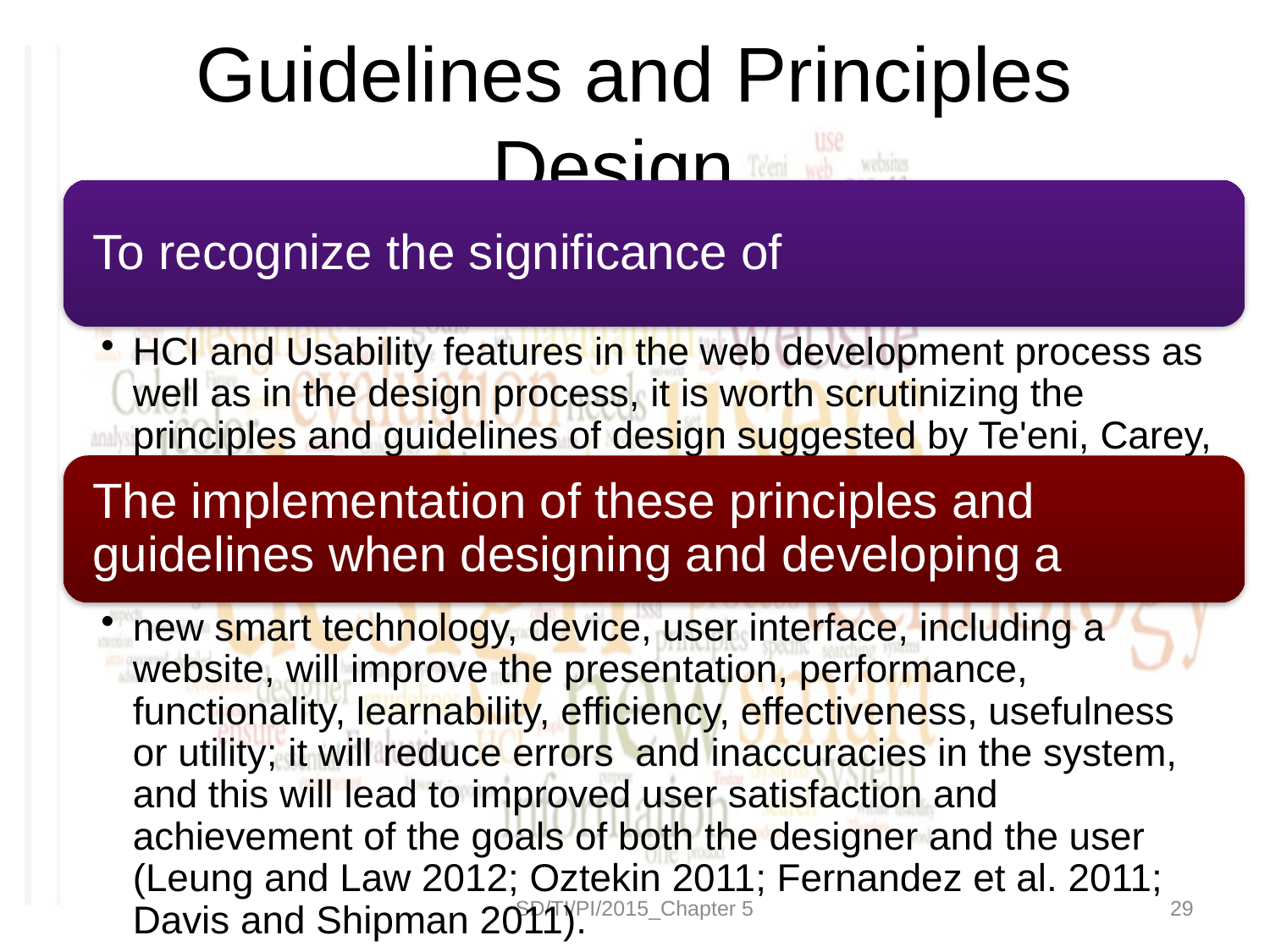

# Guidelines and Principles Design
To recognize the significance of
HCI and Usability features in the web development process as well as in the design process, it is worth scrutinizing the principles and guidelines of design suggested by Te'eni, Carey, & Zhang (2007).
The implementation of these principles and guidelines when designing and developing a
new smart technology, device, user interface, including a website, will improve the presentation, performance, functionality, learnability, efficiency, effectiveness, usefulness or utility; it will reduce errors  and inaccuracies in the system, and this will lead to improved user satisfaction and achievement of the goals of both the designer and the user (Leung and Law 2012; Oztekin 2011; Fernandez et al. 2011; Davis and Shipman 2011).
SD/TI/PI/2015_Chapter 5
29